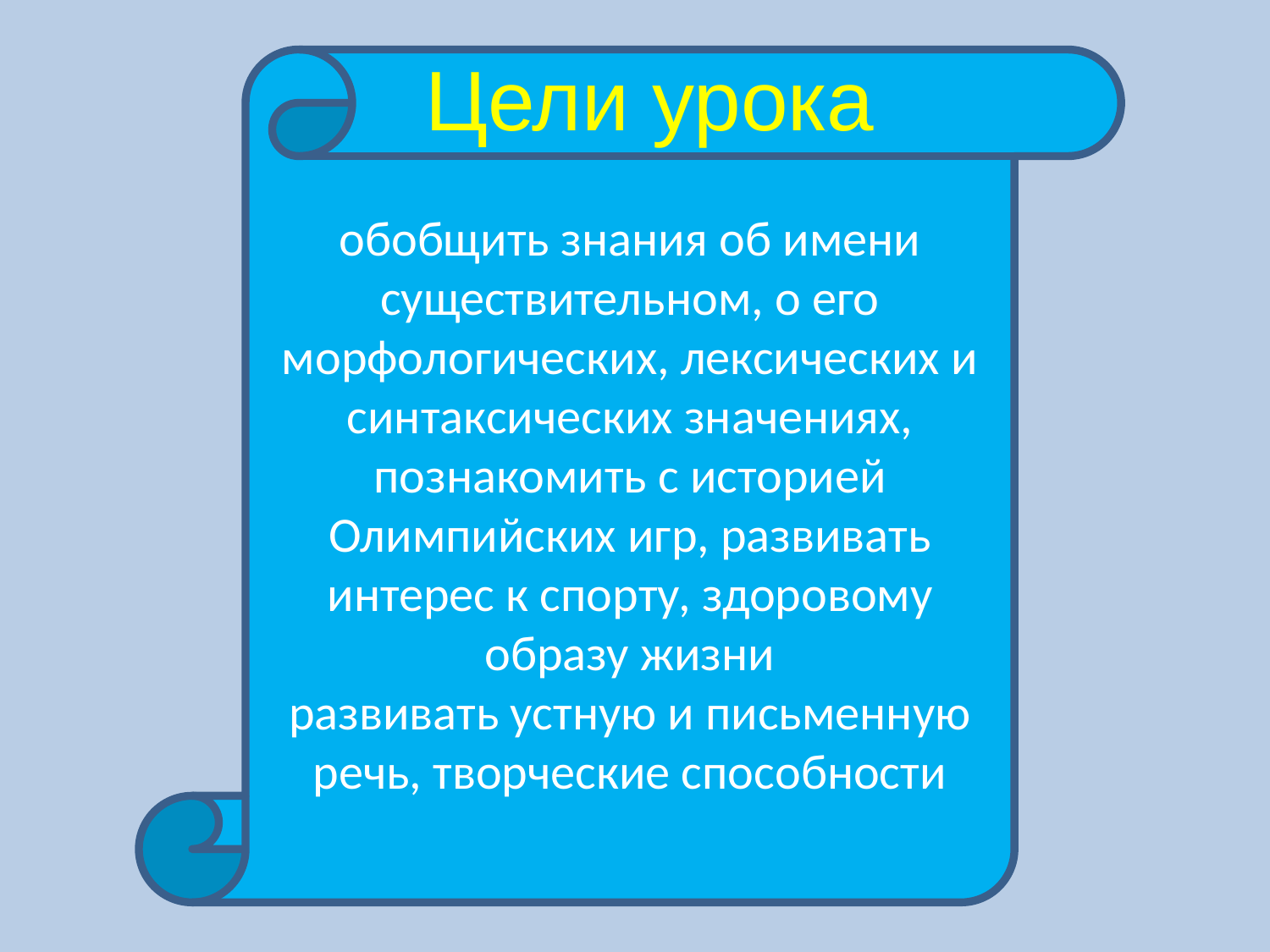

#
Цели урока
обобщить знания об имени существительном, о его морфологических, лексических и синтаксических значениях, познакомить с историей Олимпийских игр, развивать интерес к спорту, здоровому образу жизни
развивать устную и письменную речь, творческие способности